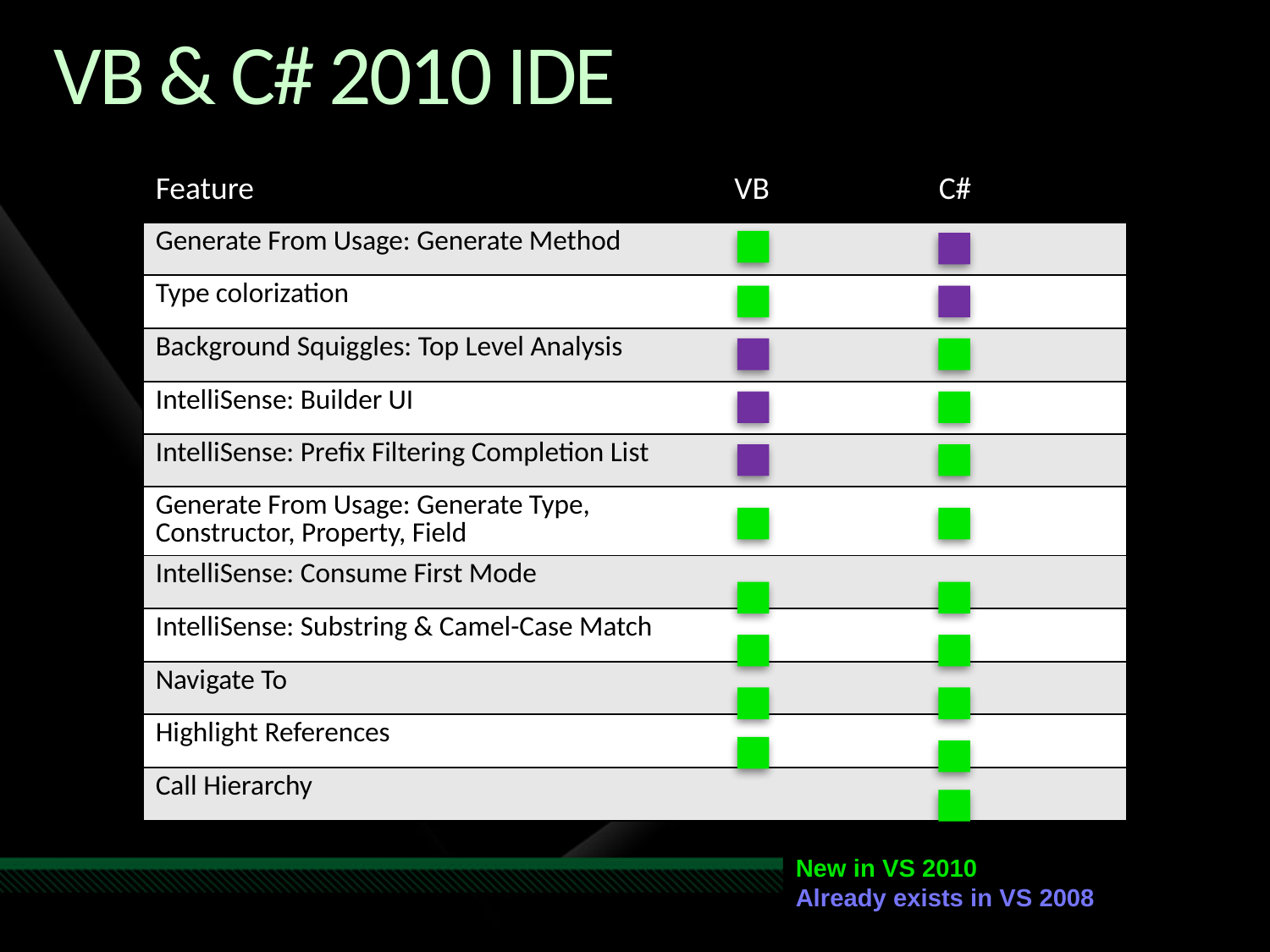

# VB & C# 2010 IDE
| Feature | VB | C# |
| --- | --- | --- |
| Generate From Usage: Generate Method |  |  |
| Type colorization |  |  |
| Background Squiggles: Top Level Analysis |  |  |
| IntelliSense: Builder UI |  |  |
| IntelliSense: Prefix Filtering Completion List |  |  |
| Generate From Usage: Generate Type, Constructor, Property, Field |  |  |
| IntelliSense: Consume First Mode |  |  |
| IntelliSense: Substring & Camel-Case Match |  |  |
| Navigate To |  |  |
| Highlight References |  |  |
| Call Hierarchy |  |  |

New in VS 2010
Already exists in VS 2008